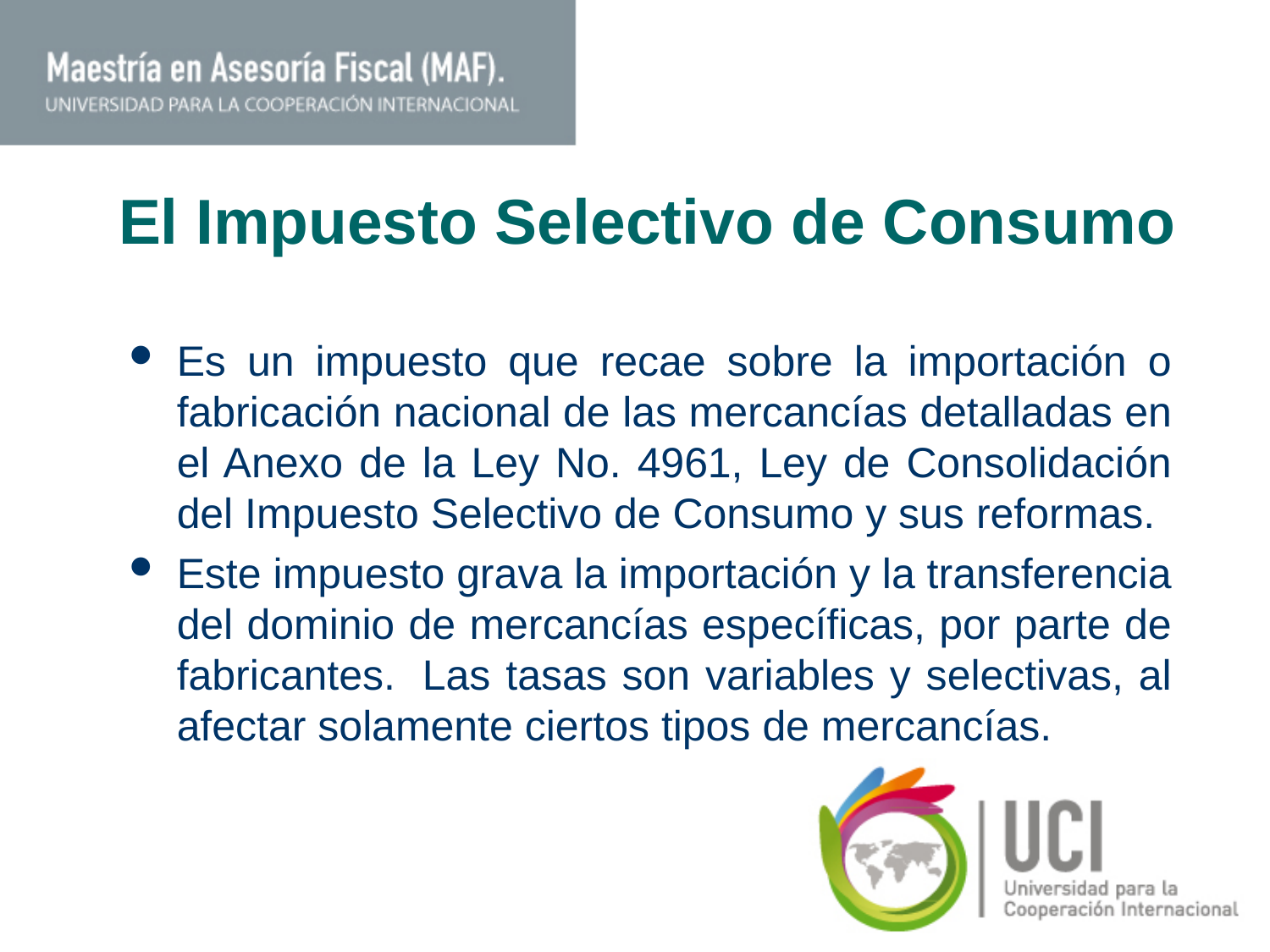

# El Impuesto Selectivo de Consumo
Es un impuesto que recae sobre la importación o fabricación nacional de las mercancías detalladas en el Anexo de la Ley No. 4961, Ley de Consolidación del Impuesto Selectivo de Consumo y sus reformas.
Este impuesto grava la importación y la transferencia del dominio de mercancías específicas, por parte de fabricantes.  Las tasas son variables y selectivas, al afectar solamente ciertos tipos de mercancías.

2